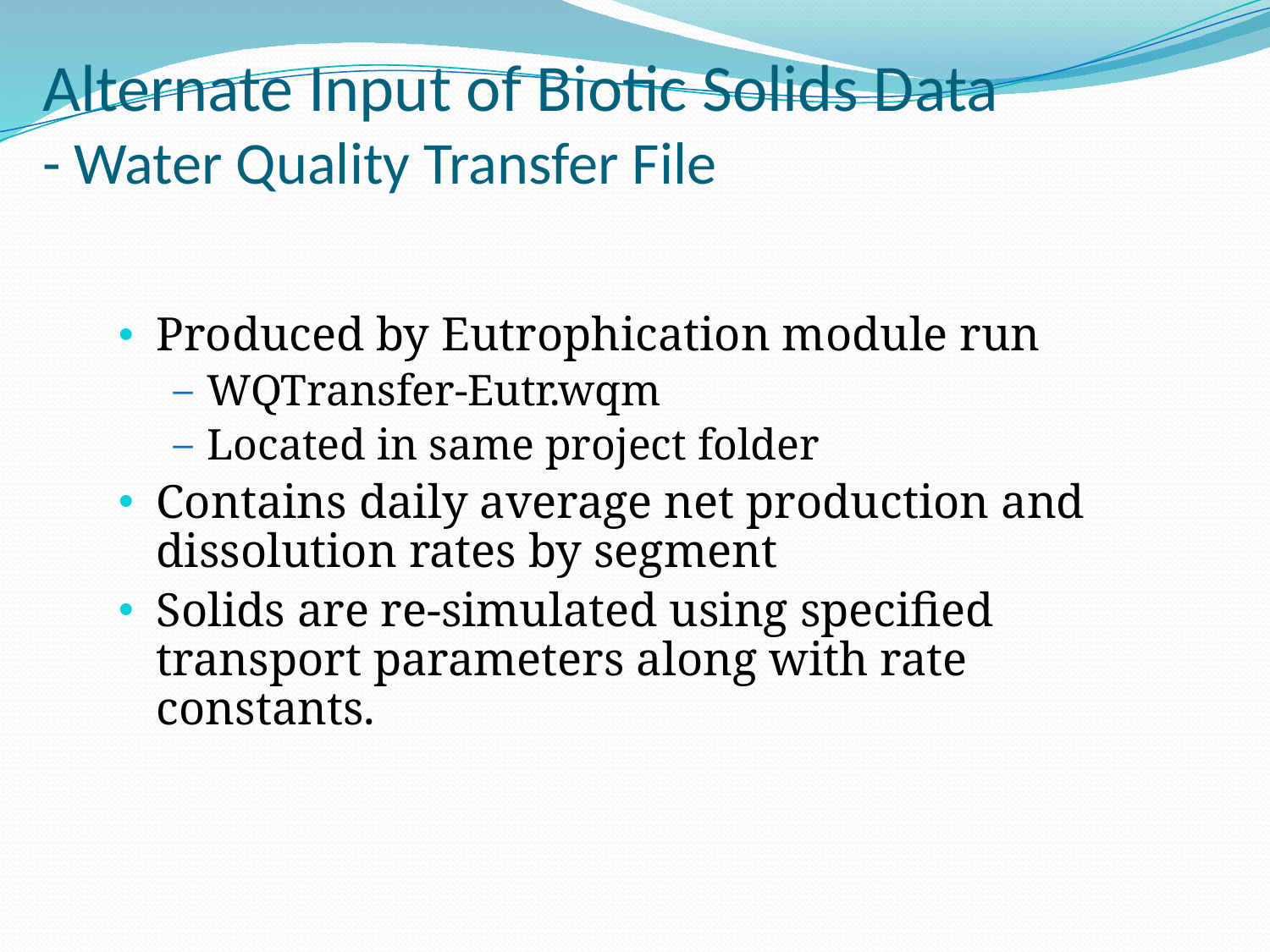

# Alternate Input of Biotic Solids Data - Water Quality Transfer File
Produced by Eutrophication module run
WQTransfer-Eutr.wqm
Located in same project folder
Contains daily average net production and dissolution rates by segment
Solids are re-simulated using specified transport parameters along with rate constants.